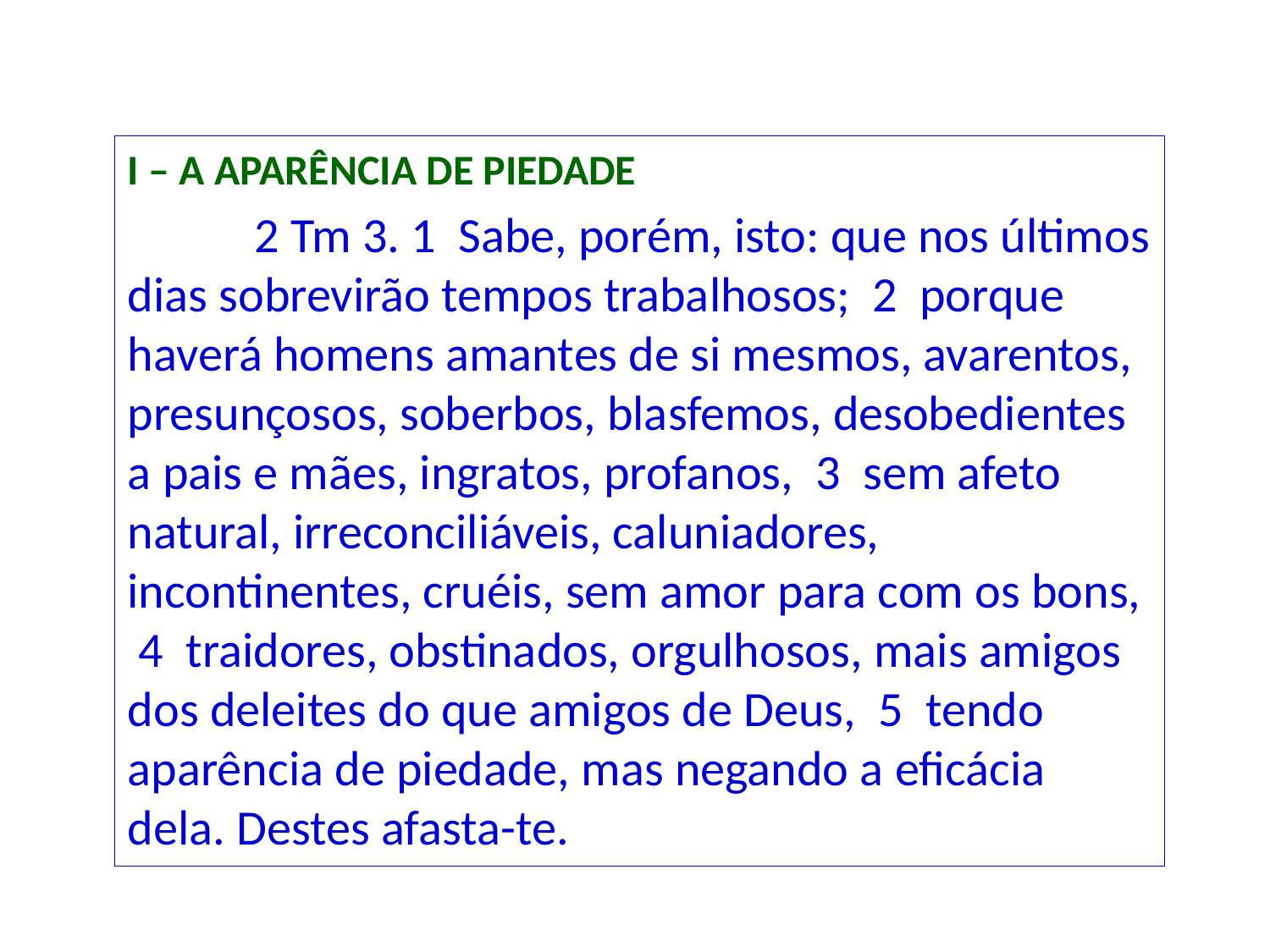

I – A APARÊNCIA DE PIEDADE
	2 Tm 3. 1  Sabe, porém, isto: que nos últimos dias sobrevirão tempos trabalhosos;  2  porque haverá homens amantes de si mesmos, avarentos, presunçosos, soberbos, blasfemos, desobedientes a pais e mães, ingratos, profanos,  3  sem afeto natural, irreconciliáveis, caluniadores,   incontinentes, cruéis, sem amor para com os bons,  4  traidores, obstinados, orgulhosos, mais amigos dos deleites do que amigos de Deus,  5  tendo aparência de piedade, mas negando a eficácia dela. Destes afasta-te.